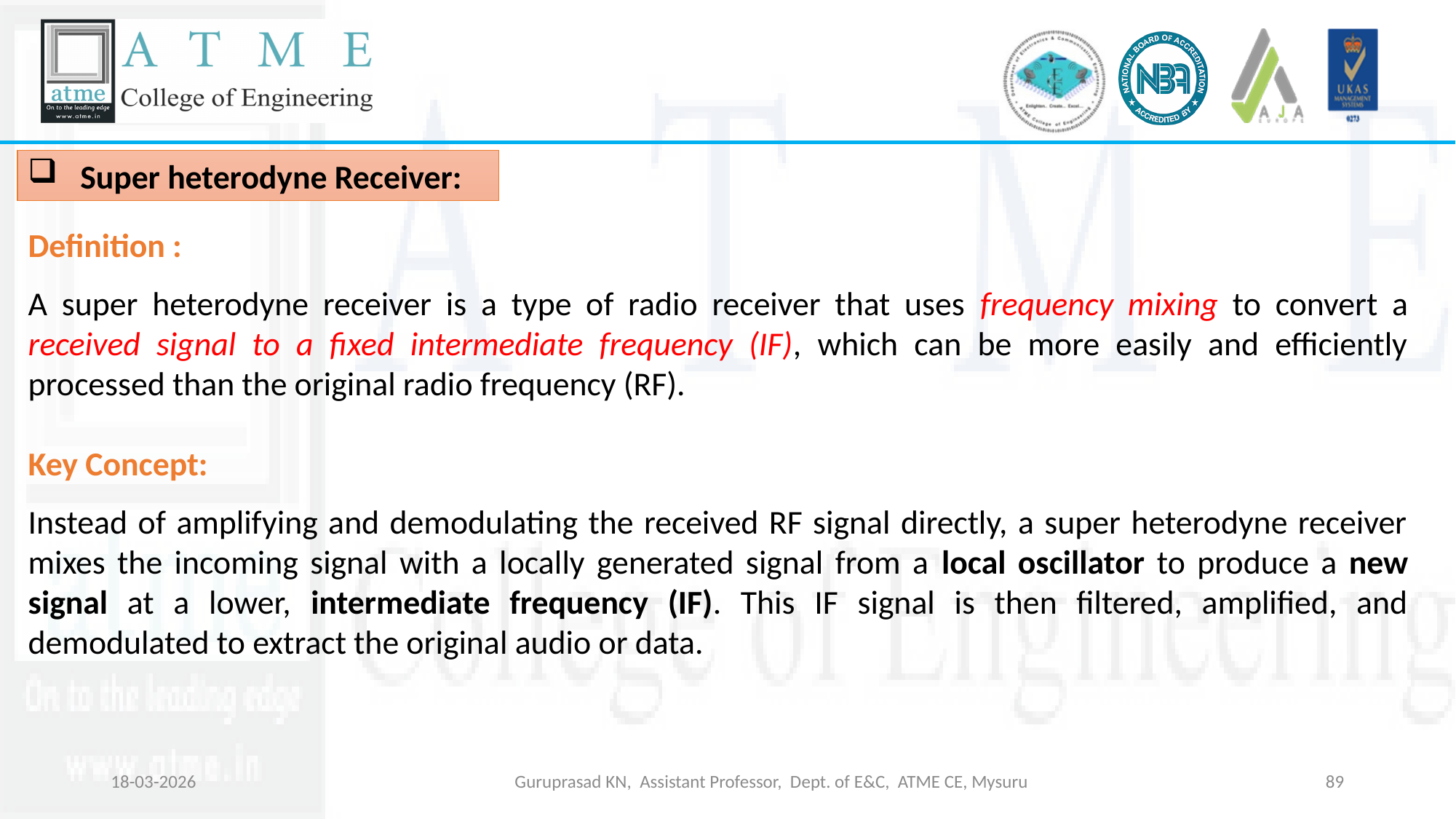

Super heterodyne Receiver:
Definition :

A super heterodyne receiver is a type of radio receiver that uses frequency mixing to convert a received signal to a fixed intermediate frequency (IF), which can be more easily and efficiently processed than the original radio frequency (RF).

Key Concept:

Instead of amplifying and demodulating the received RF signal directly, a super heterodyne receiver mixes the incoming signal with a locally generated signal from a local oscillator to produce a new signal at a lower, intermediate frequency (IF). This IF signal is then filtered, amplified, and demodulated to extract the original audio or data.

18-03-2026
Guruprasad KN,  Assistant Professor,  Dept. of E&C,  ATME CE, Mysuru
89